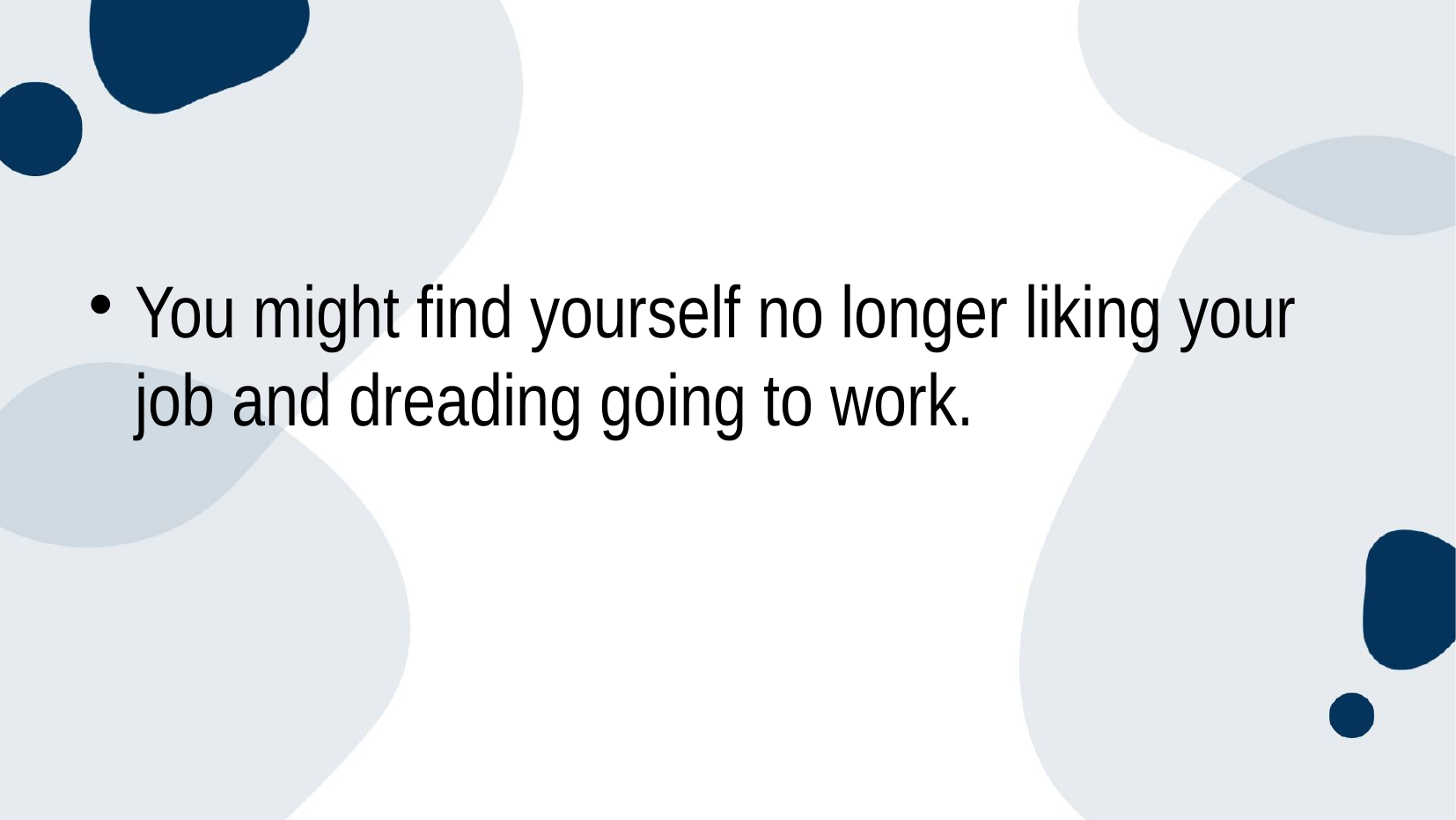

You might find yourself no longer liking your job and dreading going to work.